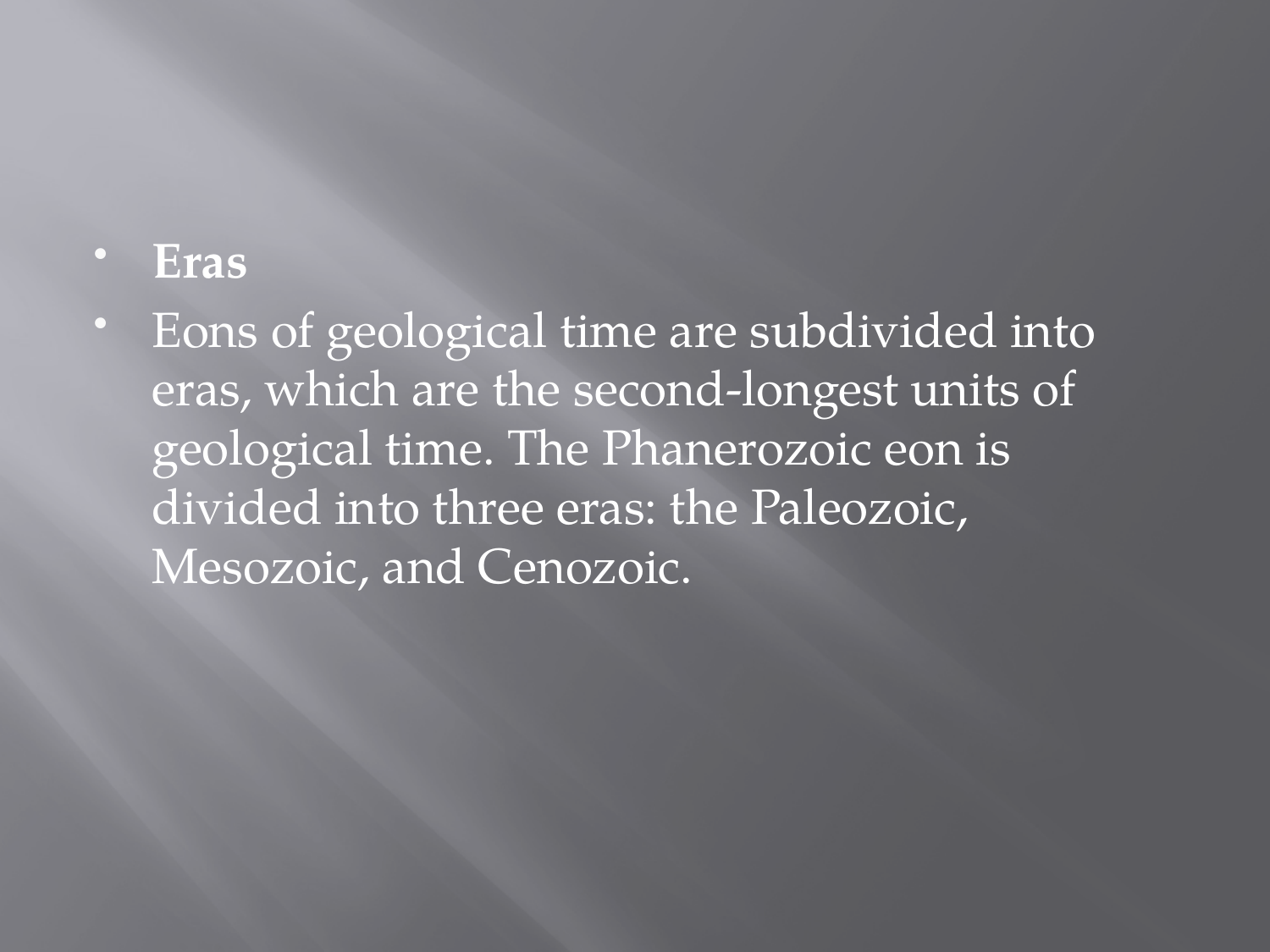

#
Eras
Eons of geological time are subdivided into eras, which are the second-longest units of geological time. The Phanerozoic eon is divided into three eras: the Paleozoic, Mesozoic, and Cenozoic.